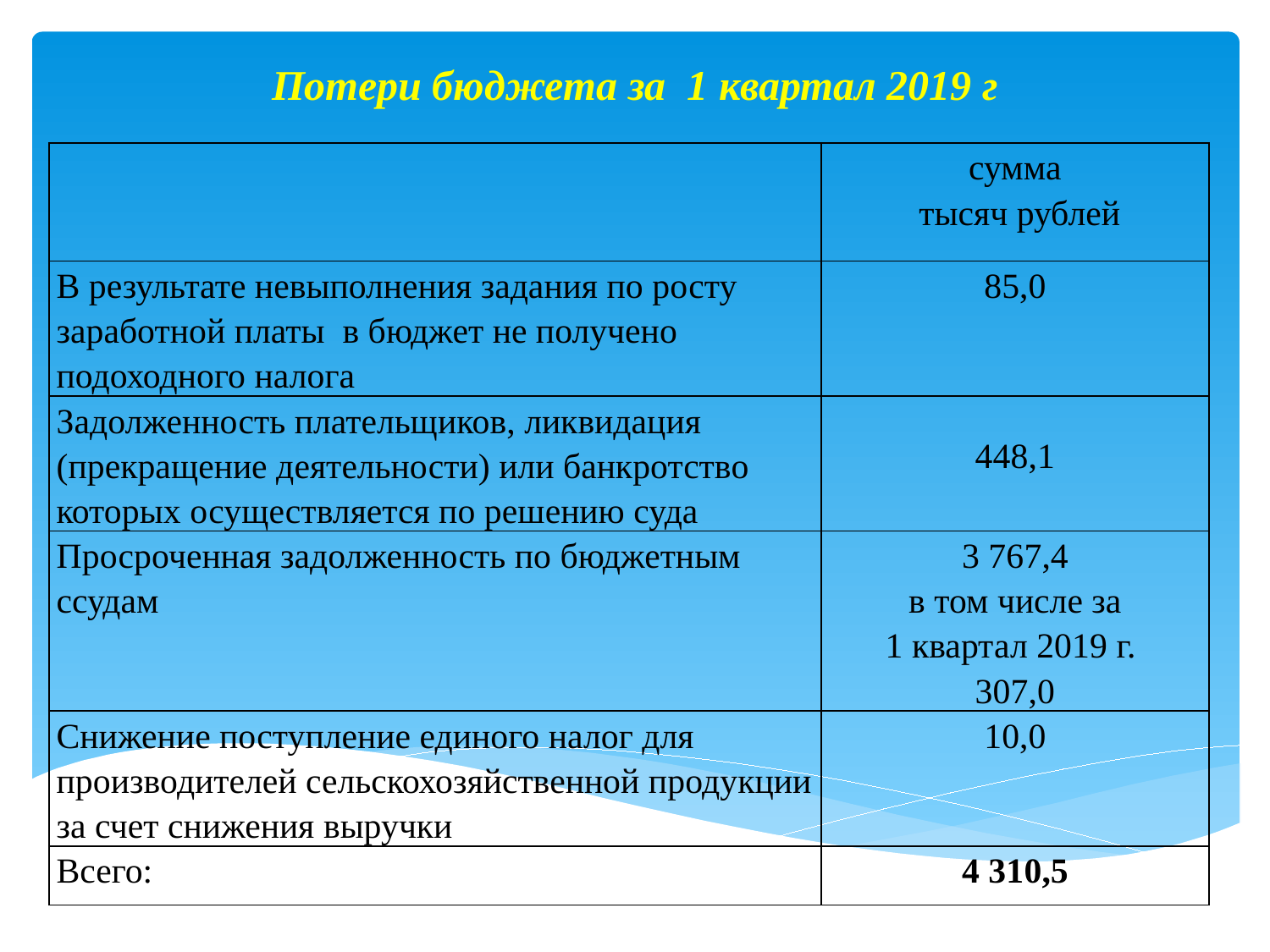

# Потери бюджета за  1 квартал 2019 г
|  | сумма тысяч рублей |
| --- | --- |
| В результате невыполнения задания по росту заработной платы в бюджет не получено подоходного налога | 85,0 |
| Задолженность плательщиков, ликвидация (прекращение деятельности) или банкротство которых осуществляется по решению суда | 448,1 |
| Просроченная задолженность по бюджетным ссудам | 3 767,4 в том числе за 1 квартал 2019 г. 307,0 |
| Снижение поступление единого налог для производителей сельскохозяйственной продукции за счет снижения выручки | 10,0 |
| Всего: | 4 310,5 |